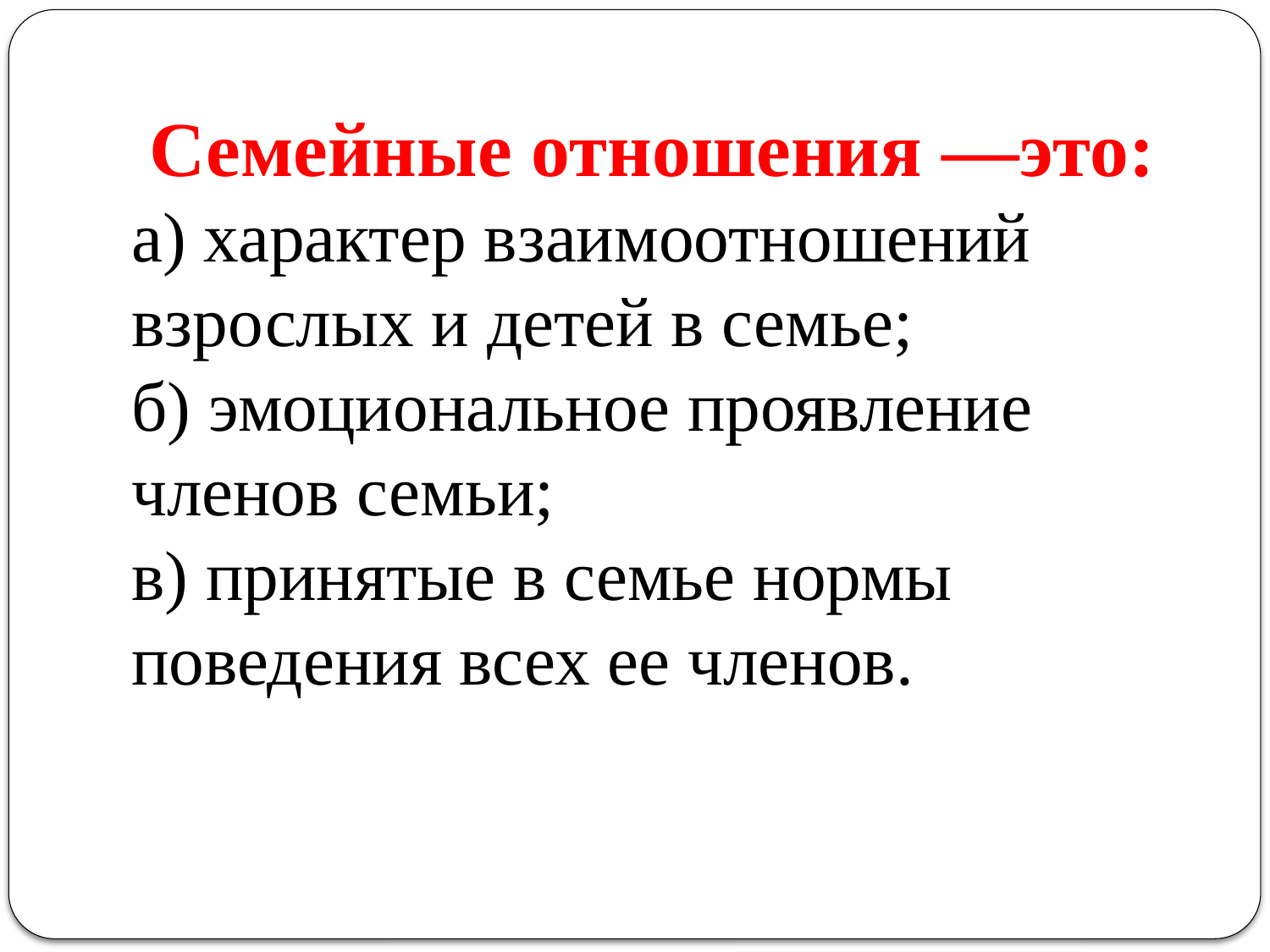

Семейные отношения —это:
а) характер взаимоотношений взрослых и детей в семье;
б) эмоциональное проявление членов семьи;
в) принятые в семье нормы поведения всех ее членов.